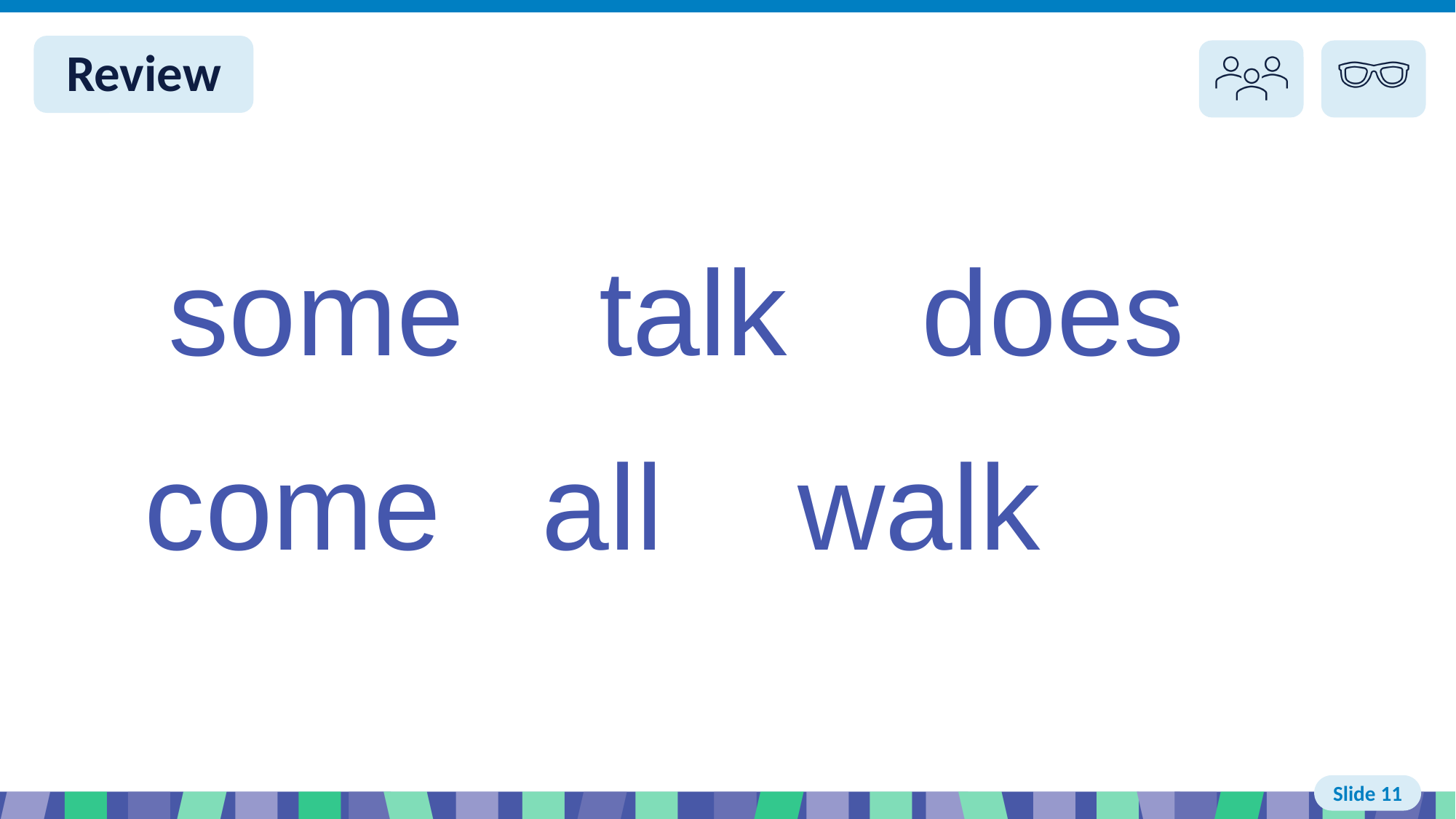

# Slide 11 Review You do
some    talk    does

come   all    walk